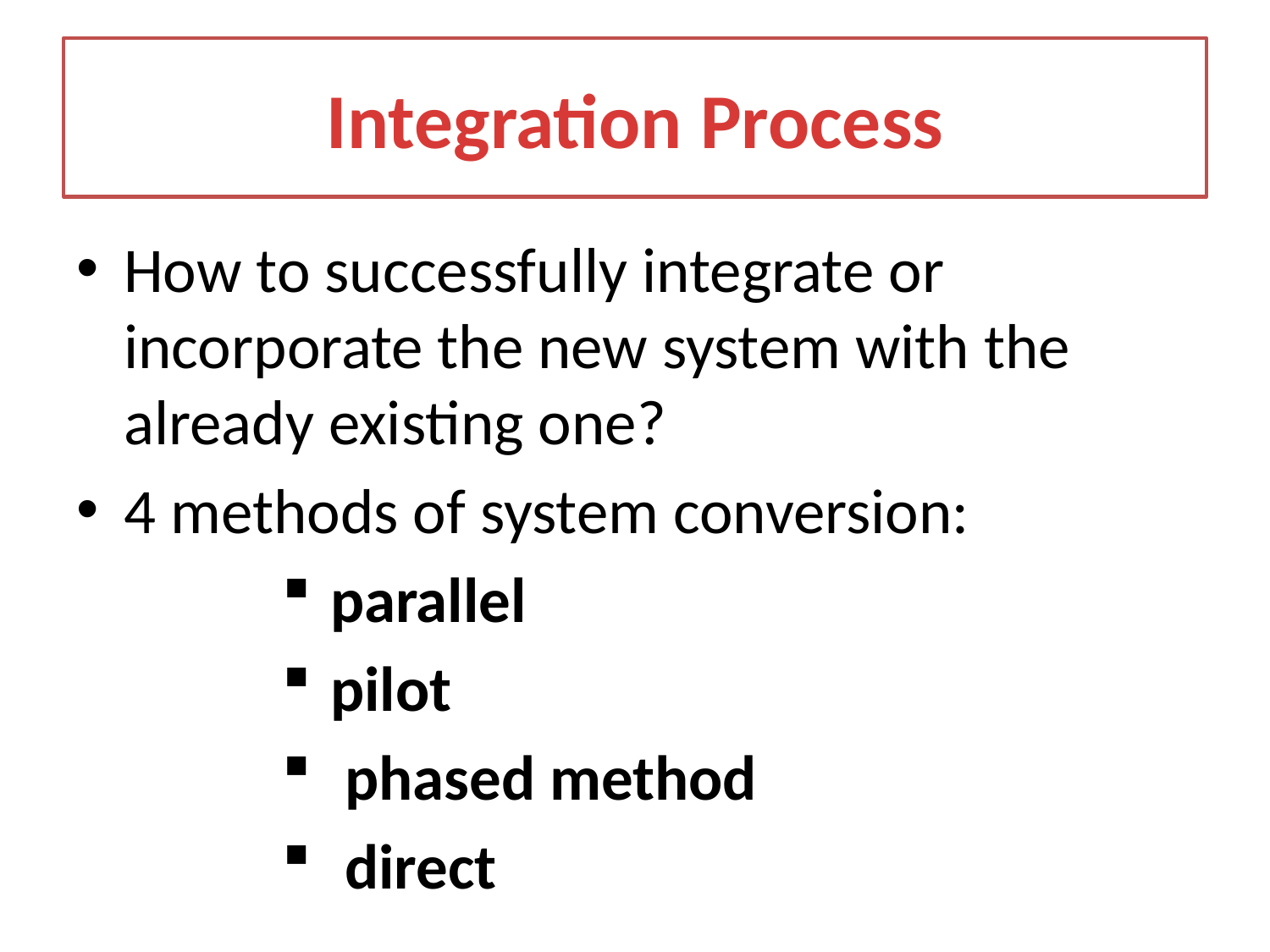

# Integration Process
How to successfully integrate or incorporate the new system with the already existing one?
4 methods of system conversion:
parallel
pilot
 phased method
 direct